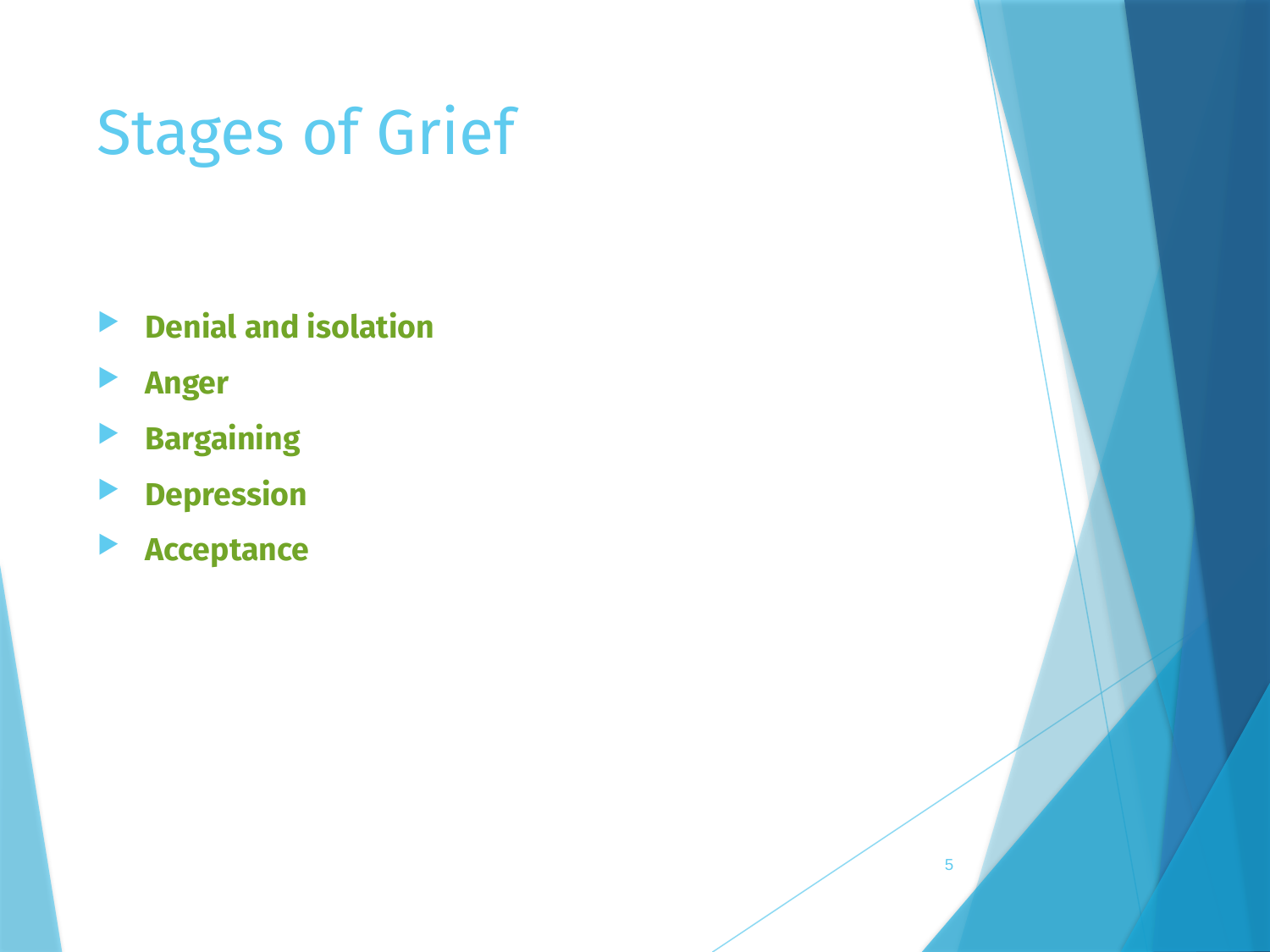

# Stages of Grief
Denial and isolation
Anger
Bargaining
Depression
Acceptance
 5